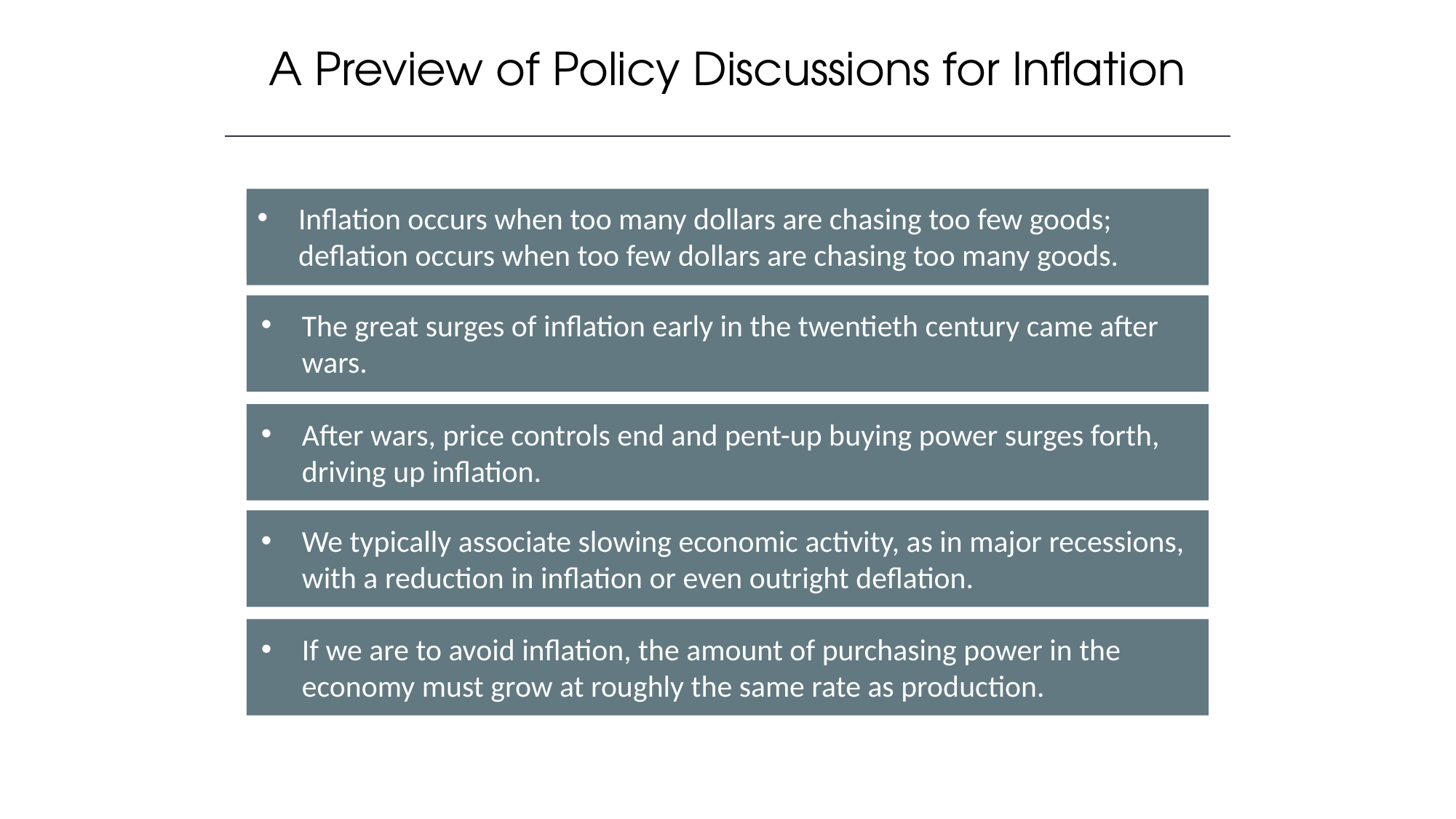

A Preview of Policy Discussions for Inflation

Inflation occurs when too many dollars are chasing too few goods; deflation occurs when too few dollars are chasing too many goods.

The great surges of inflation early in the twentieth century came after wars.

After wars, price controls end and pent-up buying power surges forth, driving up inflation.

We typically associate slowing economic activity, as in major recessions, with a reduction in inflation or even outright deflation.

If we are to avoid inflation, the amount of purchasing power in the economy must grow at roughly the same rate as production.